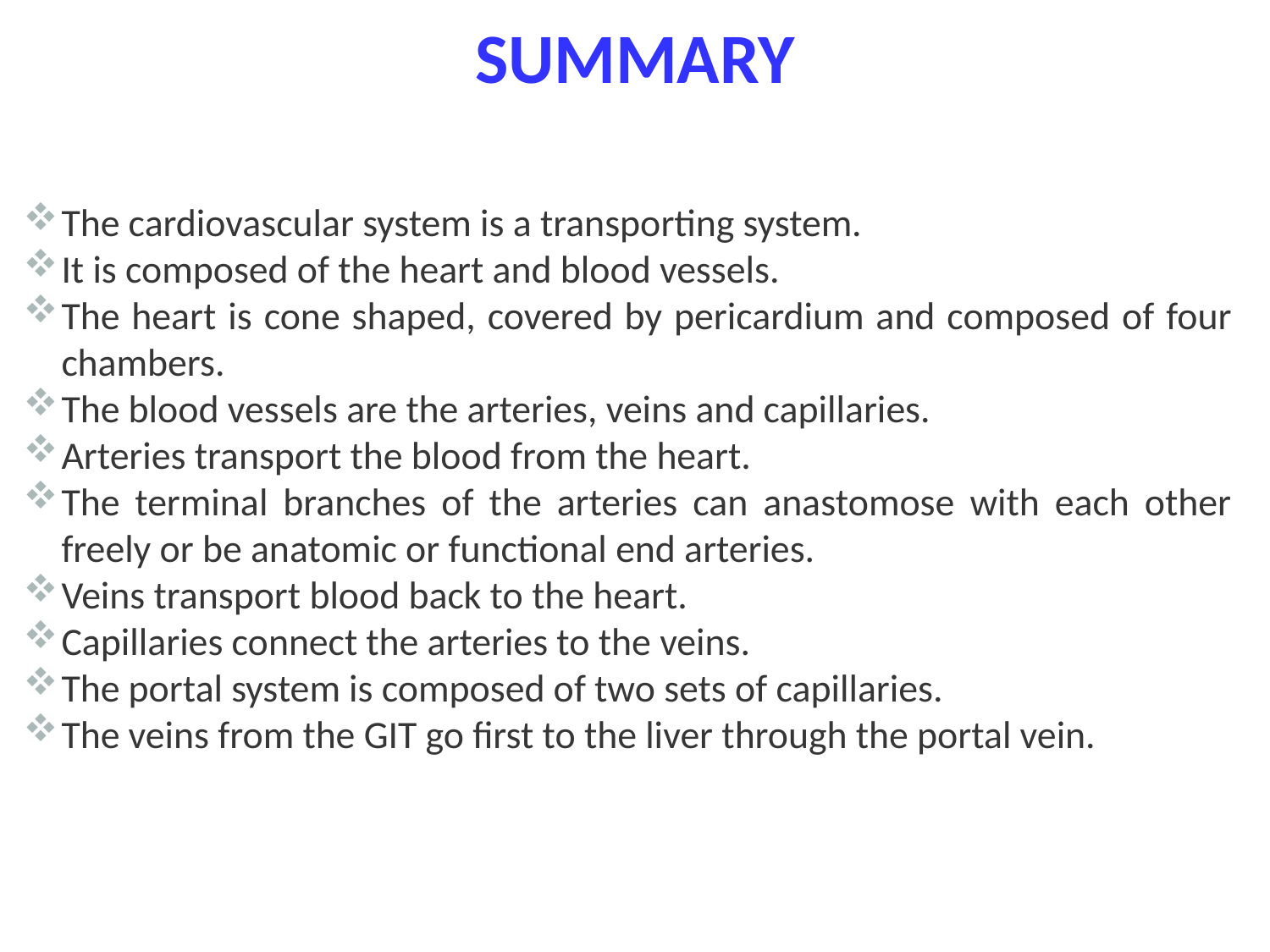

SUMMARY
The cardiovascular system is a transporting system.
It is composed of the heart and blood vessels.
The heart is cone shaped, covered by pericardium and composed of four chambers.
The blood vessels are the arteries, veins and capillaries.
Arteries transport the blood from the heart.
The terminal branches of the arteries can anastomose with each other freely or be anatomic or functional end arteries.
Veins transport blood back to the heart.
Capillaries connect the arteries to the veins.
The portal system is composed of two sets of capillaries.
The veins from the GIT go first to the liver through the portal vein.